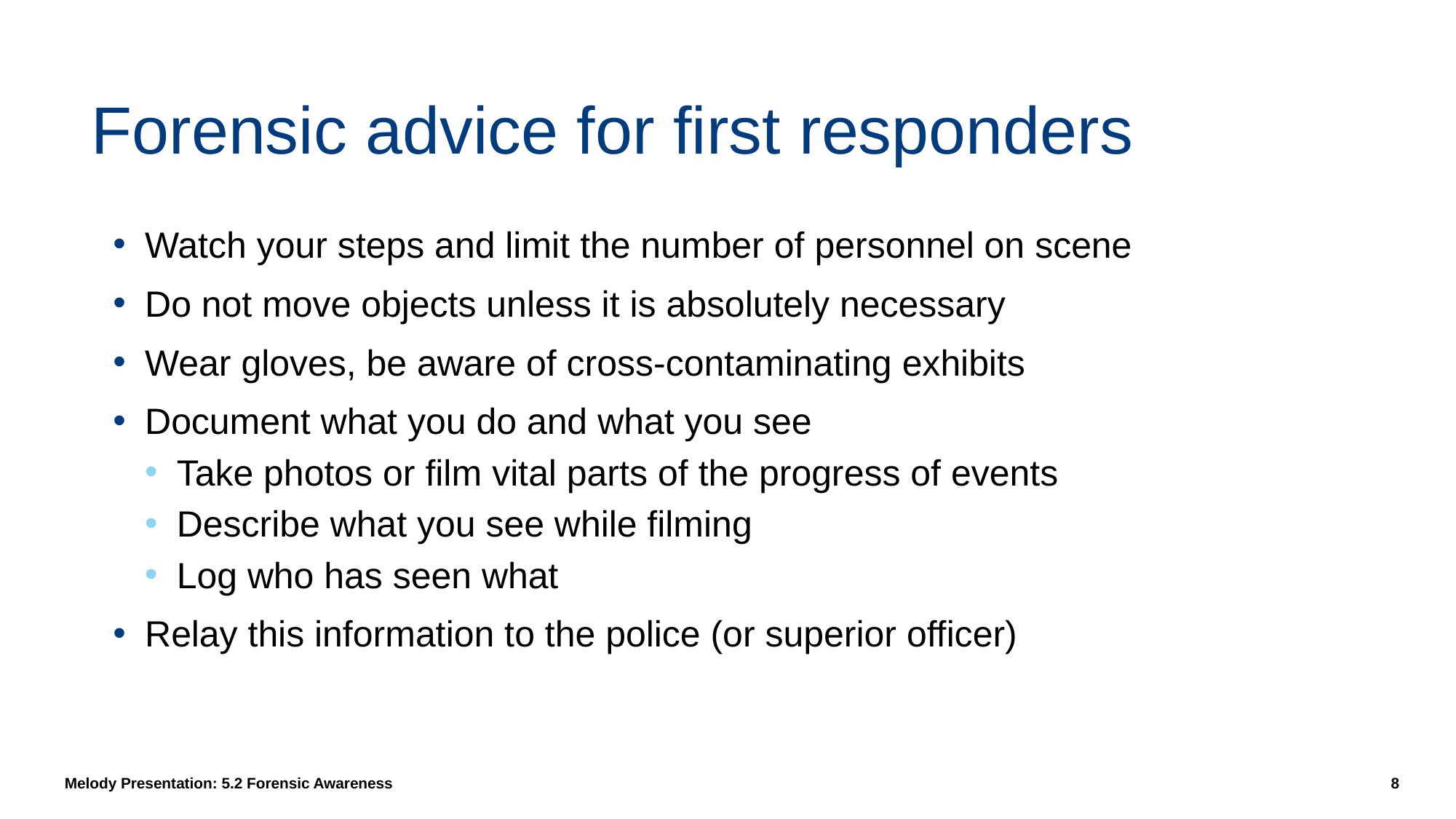

# Forensic advice for first responders
Watch your steps and limit the number of personnel on scene
Do not move objects unless it is absolutely necessary
Wear gloves, be aware of cross-contaminating exhibits
Document what you do and what you see
Take photos or film vital parts of the progress of events
Describe what you see while filming
Log who has seen what
Relay this information to the police (or superior officer)

Melody Presentation: 5.2 Forensic Awareness
8